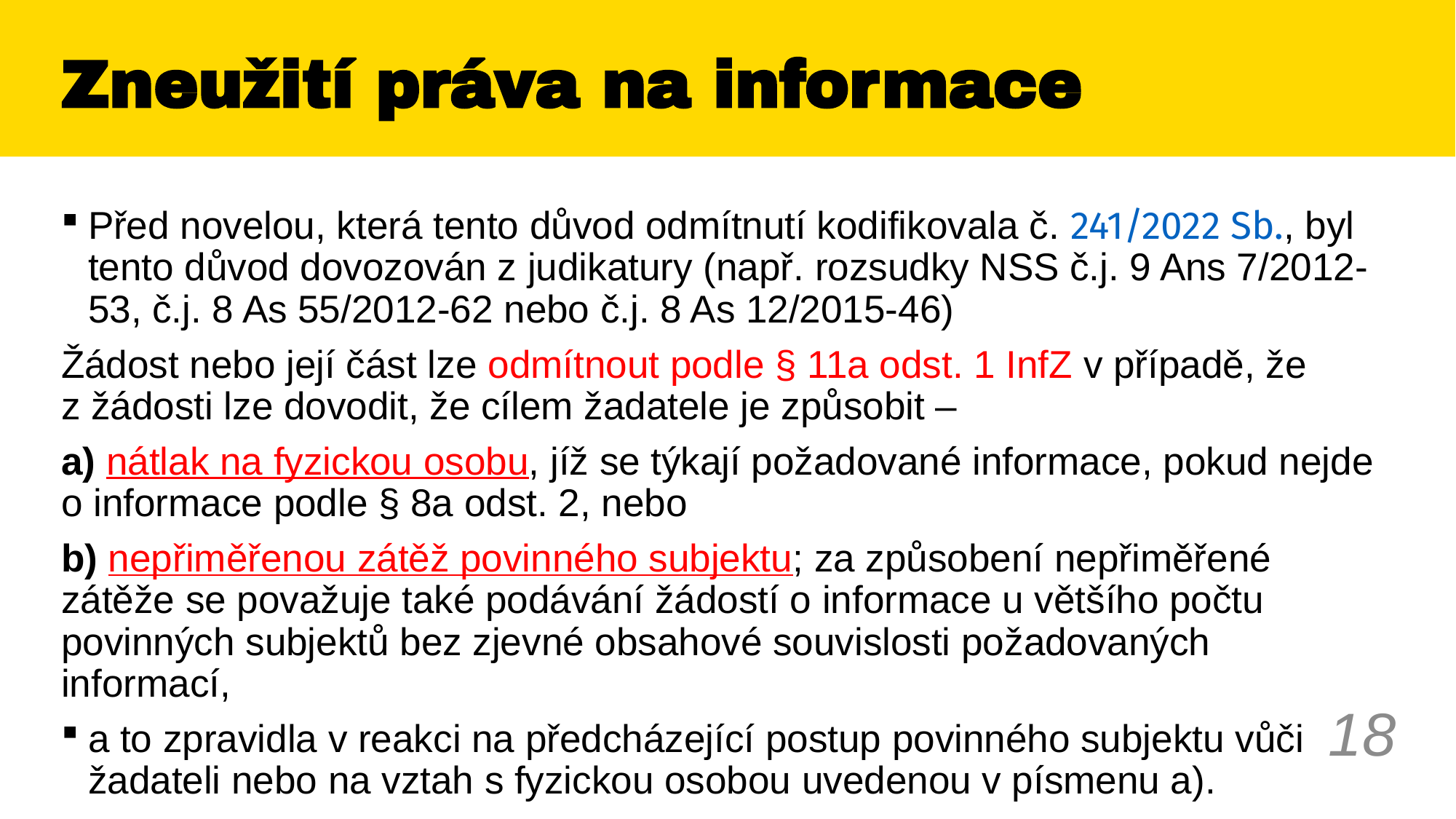

# Zneužití práva na informace
Před novelou, která tento důvod odmítnutí kodifikovala č. 241/2022 Sb., byl tento důvod dovozován z judikatury (např. rozsudky NSS č.j. 9 Ans 7/2012-53, č.j. 8 As 55/2012-62 nebo č.j. 8 As 12/2015-46)
Žádost nebo její část lze odmítnout podle § 11a odst. 1 InfZ v případě, že
z žádosti lze dovodit, že cílem žadatele je způsobit –
a) nátlak na fyzickou osobu, jíž se týkají požadované informace, pokud nejde o informace podle § 8a odst. 2, nebo
b) nepřiměřenou zátěž povinného subjektu; za způsobení nepřiměřené zátěže se považuje také podávání žádostí o informace u většího počtu povinných subjektů bez zjevné obsahové souvislosti požadovaných informací,
a to zpravidla v reakci na předcházející postup povinného subjektu vůči žadateli nebo na vztah s fyzickou osobou uvedenou v písmenu a).

18